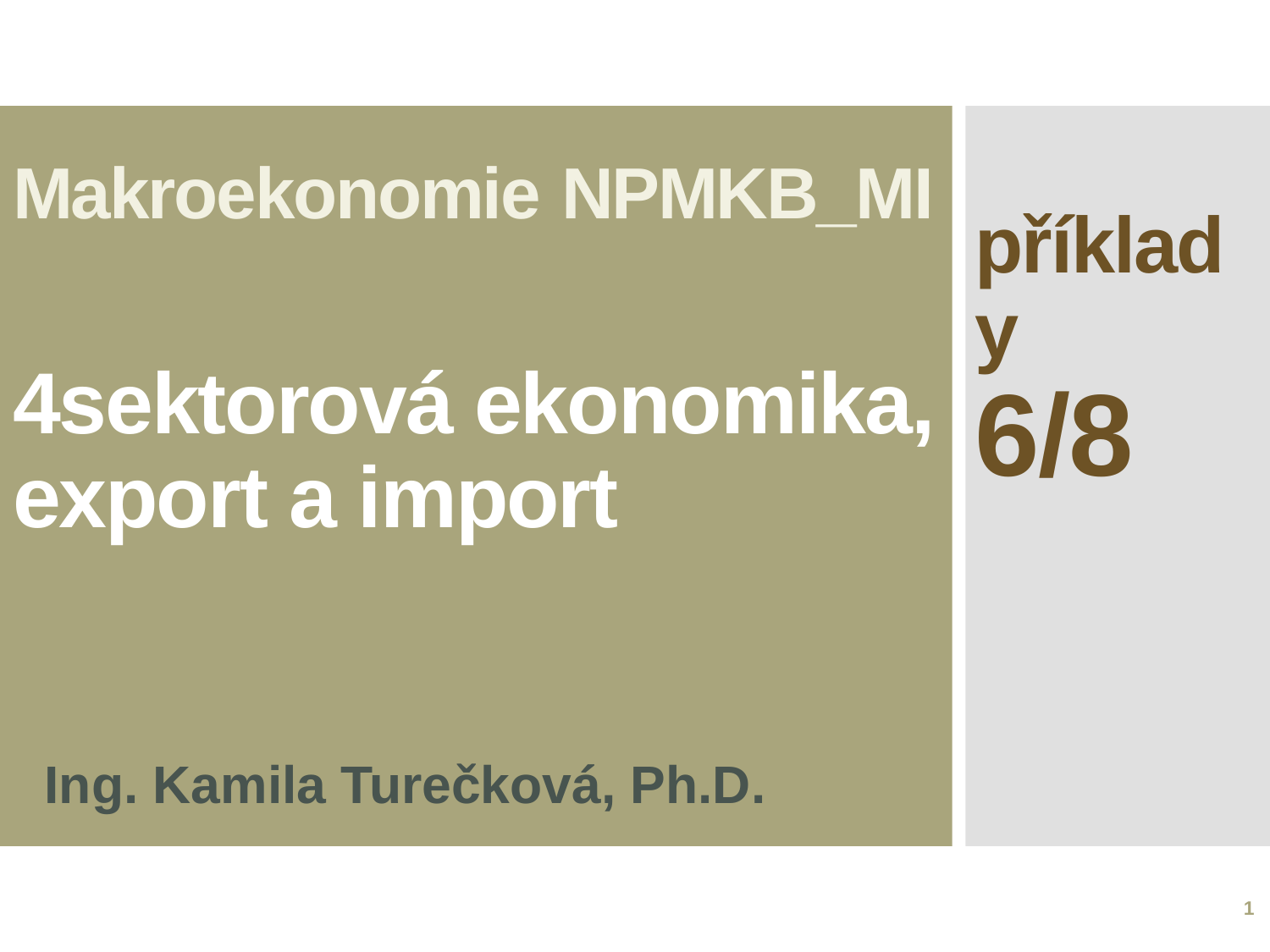

příklady
6/8
# Makroekonomie NPMKB_MI 4sektorová ekonomika, export a import
Ing. Kamila Turečková, Ph.D.
1